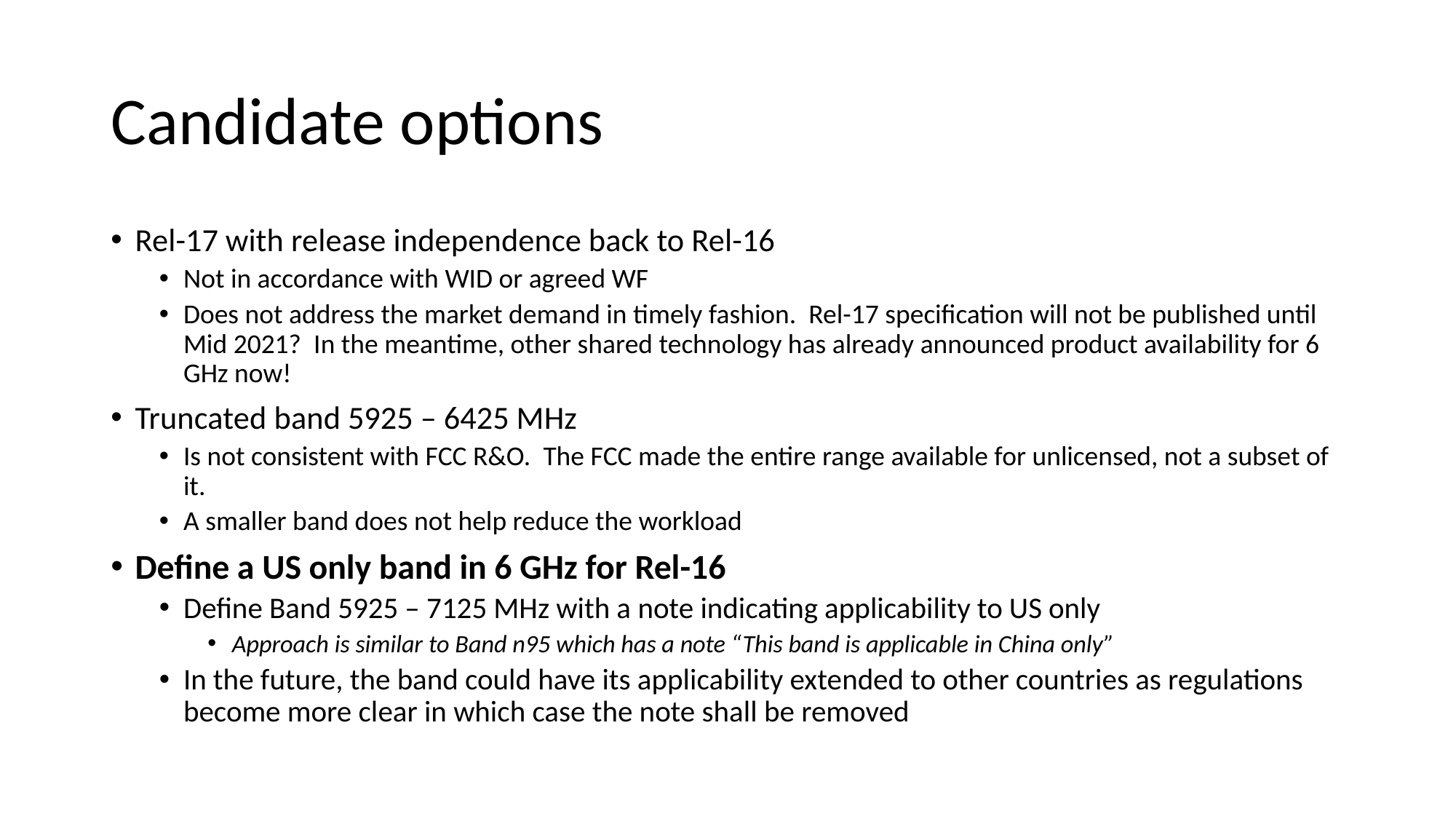

# Candidate options
Rel-17 with release independence back to Rel-16
Not in accordance with WID or agreed WF
Does not address the market demand in timely fashion.  Rel-17 specification will not be published until Mid 2021?  In the meantime, other shared technology has already announced product availability for 6 GHz now!
Truncated band 5925 – 6425 MHz
Is not consistent with FCC R&O.  The FCC made the entire range available for unlicensed, not a subset of it.
A smaller band does not help reduce the workload
Define a US only band in 6 GHz for Rel-16
Define Band 5925 – 7125 MHz with a note indicating applicability to US only
Approach is similar to Band n95 which has a note “This band is applicable in China only”
In the future, the band could have its applicability extended to other countries as regulations become more clear in which case the note shall be removed